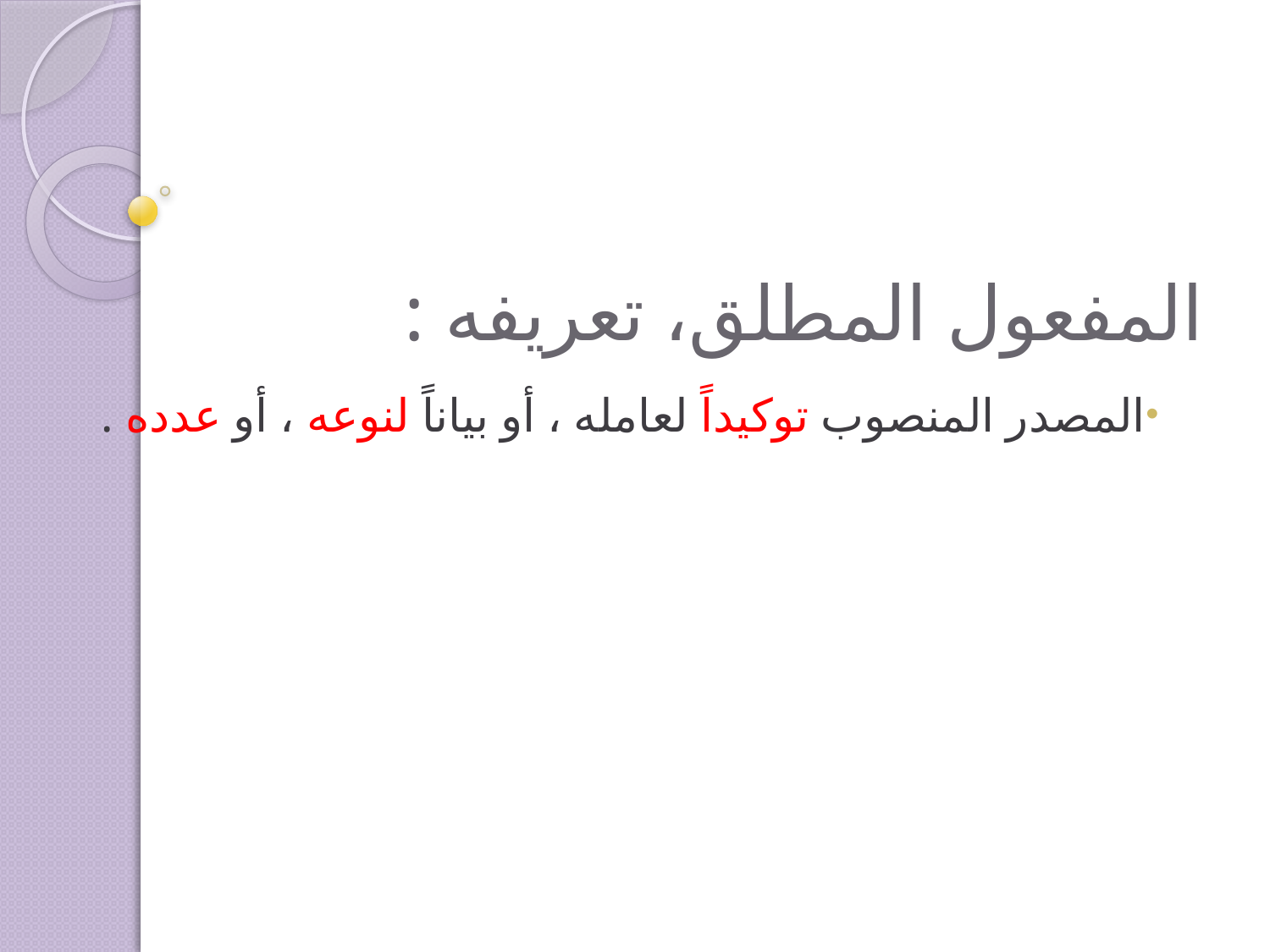

# المفعول المطلق، تعريفه :
المصدر المنصوب توكيداً لعامله ، أو بياناً لنوعه ، أو عدده .